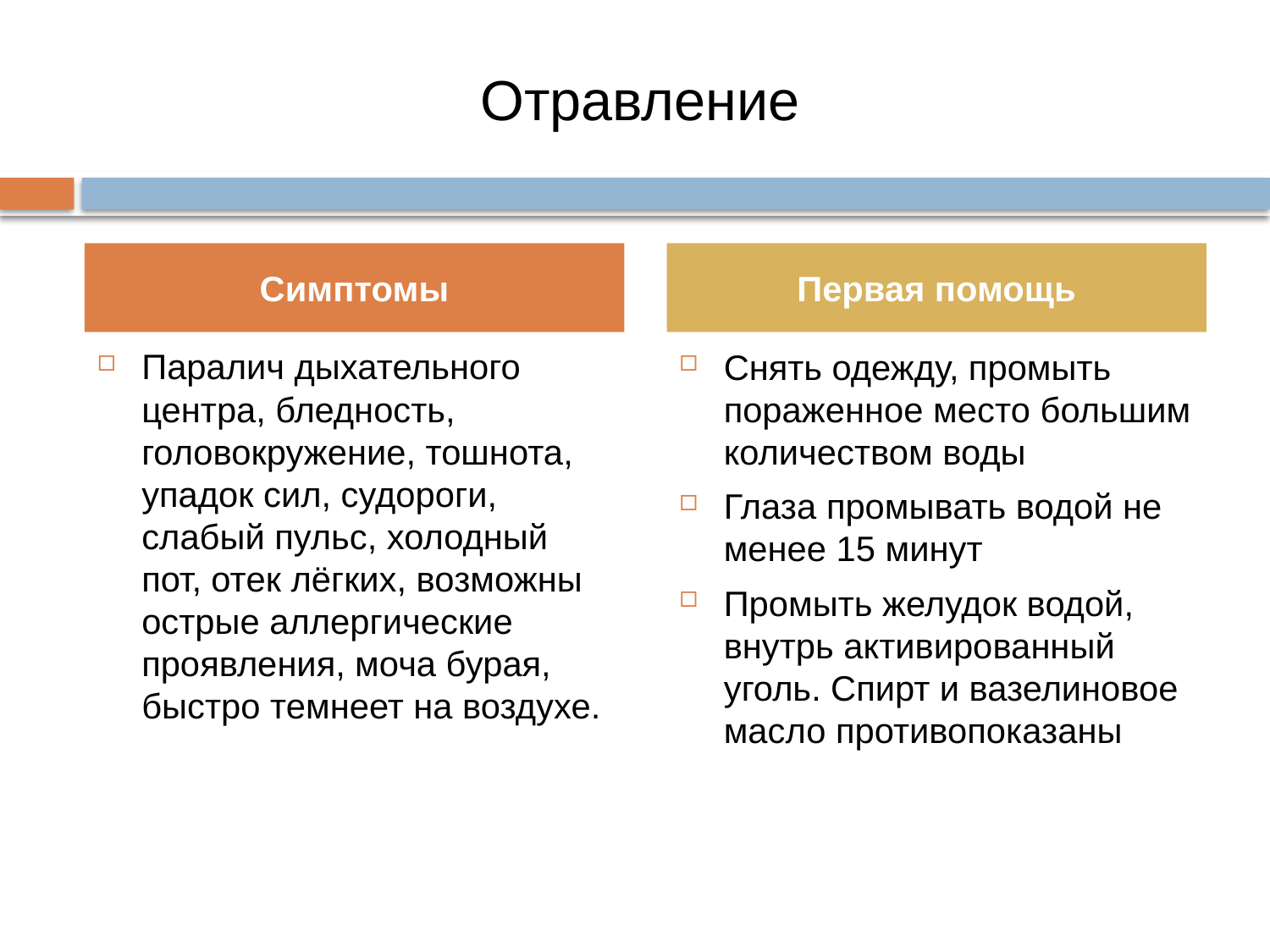

# Отравление
Симптомы
Первая помощь
Паралич дыхательного центра, бледность, головокружение, тошнота, упадок сил, судороги, слабый пульс, холодный пот, отек лёгких, возможны острые аллергические проявления, моча бурая, быстро темнеет на воздухе.
Снять одежду, промыть пораженное место большим количеством воды
Глаза промывать водой не менее 15 минут
Промыть желудок водой, внутрь активированный уголь. Спирт и вазелиновое масло противопоказаны